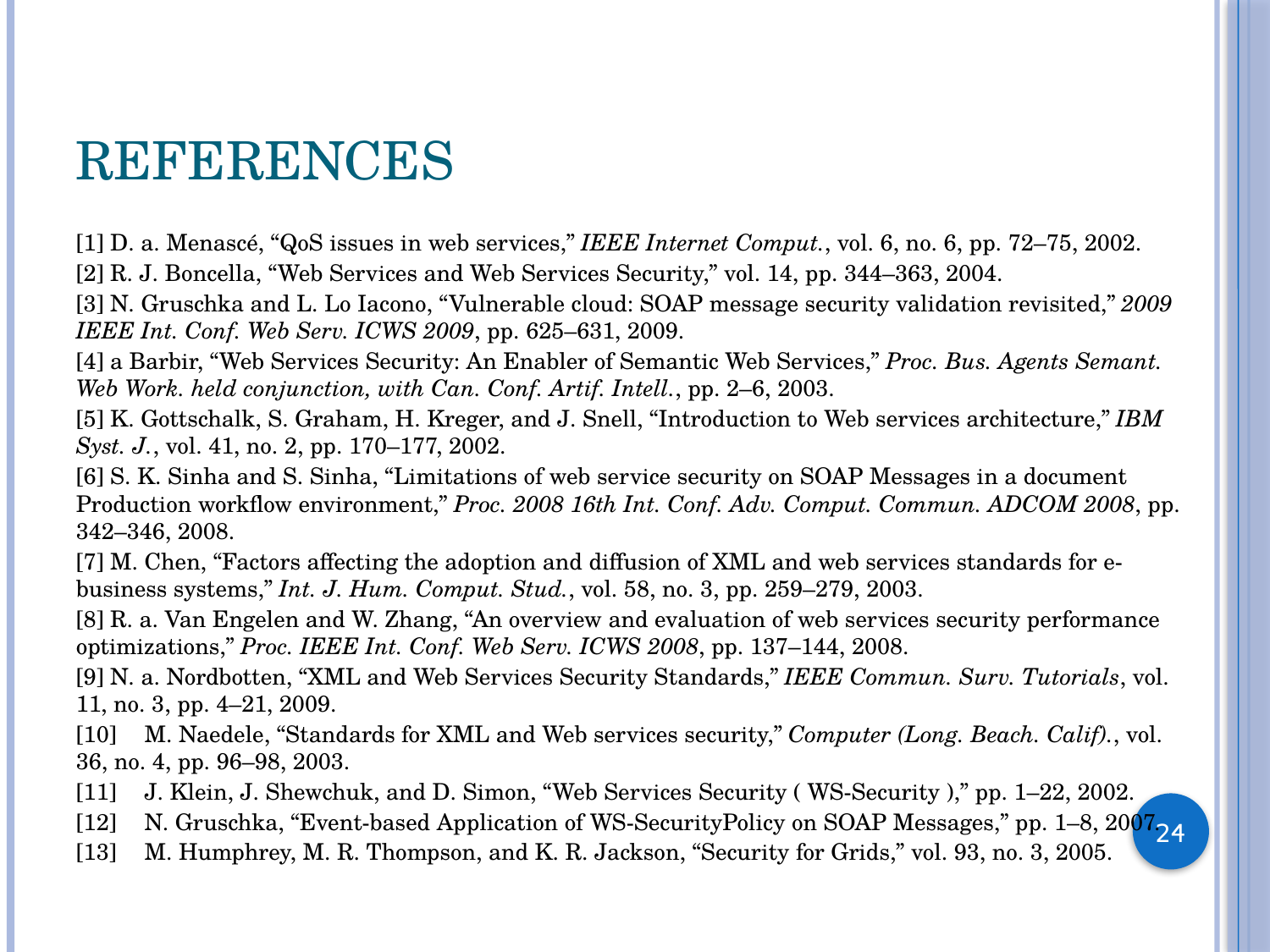

# References
[1]	D. a. Menascé, “QoS issues in web services,” IEEE Internet Comput., vol. 6, no. 6, pp. 72–75, 2002.
[2]	R. J. Boncella, “Web Services and Web Services Security,” vol. 14, pp. 344–363, 2004.
[3]	N. Gruschka and L. Lo Iacono, “Vulnerable cloud: SOAP message security validation revisited,” 2009 IEEE Int. Conf. Web Serv. ICWS 2009, pp. 625–631, 2009.
[4]	a Barbir, “Web Services Security: An Enabler of Semantic Web Services,” Proc. Bus. Agents Semant. Web Work. held conjunction, with Can. Conf. Artif. Intell., pp. 2–6, 2003.
[5]	K. Gottschalk, S. Graham, H. Kreger, and J. Snell, “Introduction to Web services architecture,” IBM Syst. J., vol. 41, no. 2, pp. 170–177, 2002.
[6]	S. K. Sinha and S. Sinha, “Limitations of web service security on SOAP Messages in a document Production workflow environment,” Proc. 2008 16th Int. Conf. Adv. Comput. Commun. ADCOM 2008, pp. 342–346, 2008.
[7]	M. Chen, “Factors affecting the adoption and diffusion of XML and web services standards for e-business systems,” Int. J. Hum. Comput. Stud., vol. 58, no. 3, pp. 259–279, 2003.
[8]	R. a. Van Engelen and W. Zhang, “An overview and evaluation of web services security performance optimizations,” Proc. IEEE Int. Conf. Web Serv. ICWS 2008, pp. 137–144, 2008.
[9]	N. a. Nordbotten, “XML and Web Services Security Standards,” IEEE Commun. Surv. Tutorials, vol. 11, no. 3, pp. 4–21, 2009.
[10]	M. Naedele, “Standards for XML and Web services security,” Computer (Long. Beach. Calif)., vol. 36, no. 4, pp. 96–98, 2003.
[11]	J. Klein, J. Shewchuk, and D. Simon, “Web Services Security ( WS-Security ),” pp. 1–22, 2002.
[12]	N. Gruschka, “Event-based Application of WS-SecurityPolicy on SOAP Messages,” pp. 1–8, 2007.
[13]	M. Humphrey, M. R. Thompson, and K. R. Jackson, “Security for Grids,” vol. 93, no. 3, 2005.

24